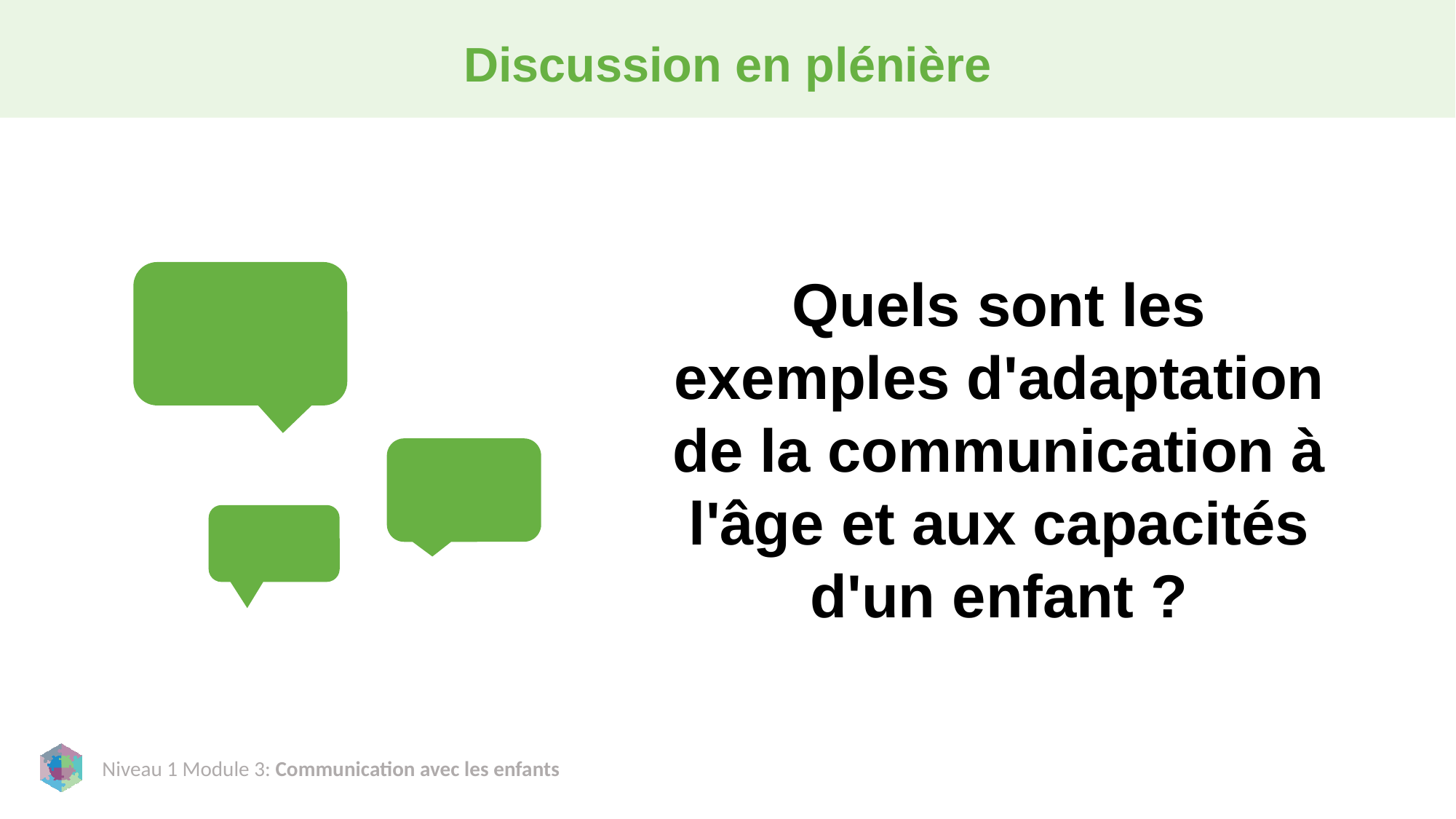

# Discussion en plénière
Quels sont les exemples d'adaptation de la communication à l'âge et aux capacités d'un enfant ?